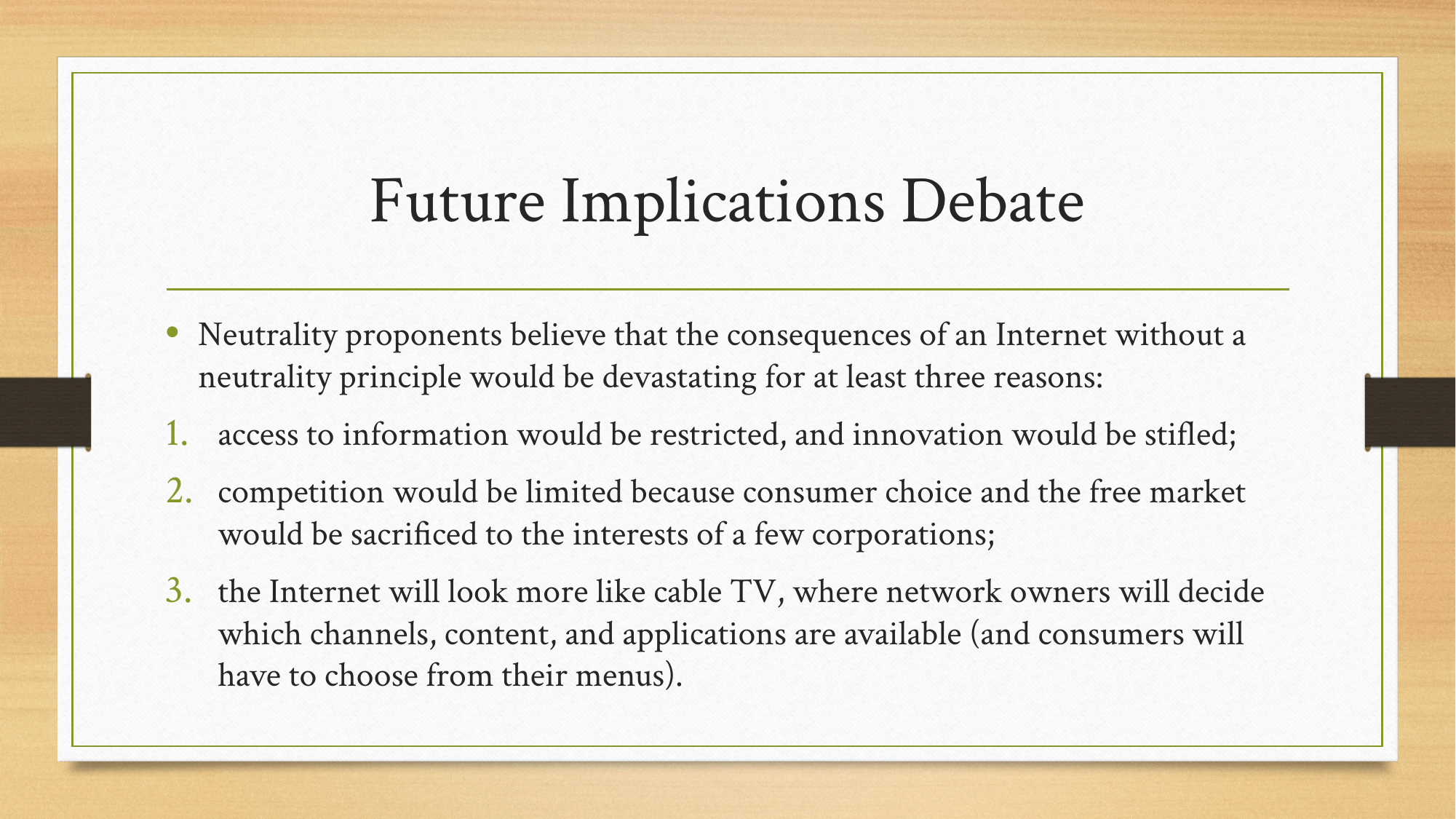

# Future Implications Debate
Neutrality proponents believe that the consequences of an Internet without a neutrality principle would be devastating for at least three reasons:
access to information would be restricted, and innovation would be stifled;
competition would be limited because consumer choice and the free market would be sacrificed to the interests of a few corporations;
the Internet will look more like cable TV, where network owners will decide which channels, content, and applications are available (and consumers will have to choose from their menus).